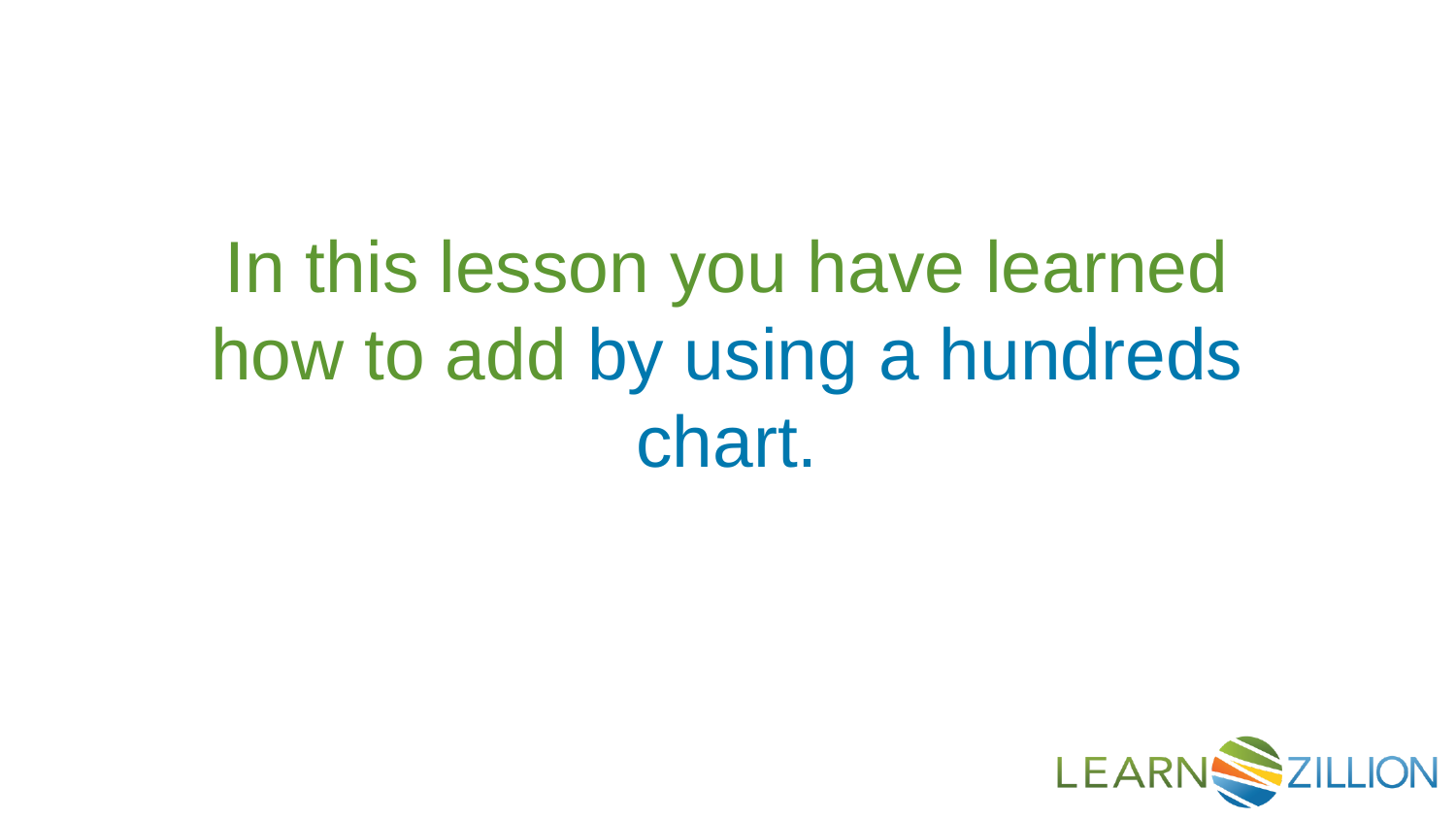

In this lesson you have learned how to add by using a hundreds chart.